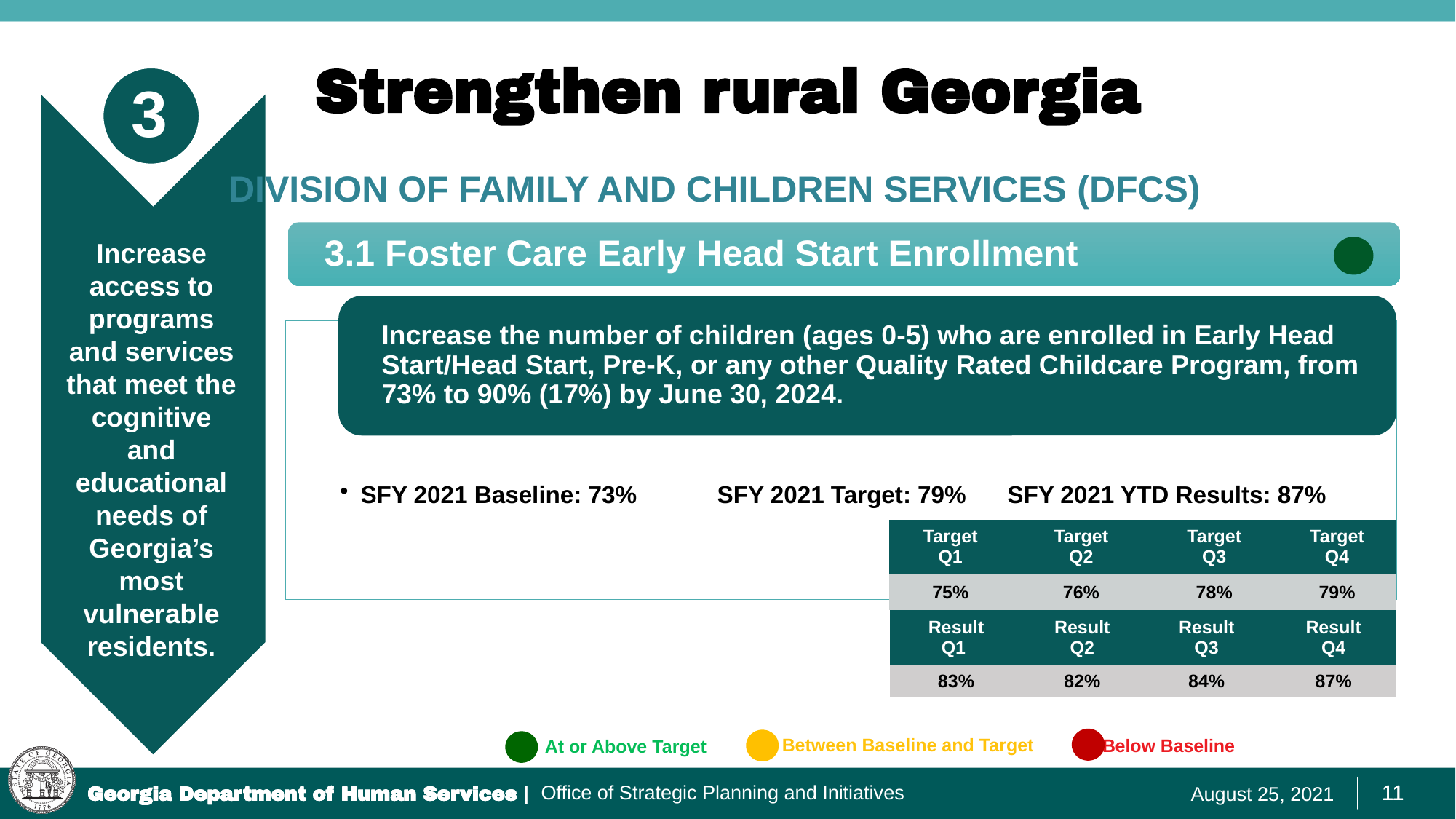

# Strengthen rural Georgia

3
Increase access to programs and services that meet the cognitive and educational needs of Georgia’s most vulnerable residents.

Division of Family and Children Services (DFCS)

3.1 Foster Care Early Head Start Enrollment

SFY 2021 Baseline: 73%            SFY 2021 Target: 79%      SFY 2021 YTD Results: 87%
Increase the number of children (ages 0-5) who are enrolled in Early Head Start/Head Start, Pre-K, or any other Quality Rated Childcare Program, from 73% to 90% (17%) by June 30, 2024.
| Target Q1 | Target Q2 | Target Q3 | Target Q4 |
| --- | --- | --- | --- |
| 75% | 76% | 78% | 79% |
| Result Q1 | Result Q2 | Result Q3 | ​Result Q4 |
| --- | --- | --- | --- |
| 83% | 82% | 84% | 87% |
Between Baseline and Target
At or Above Target

Below Baseline
August 25, 2021
Office of Strategic Planning and Initiatives